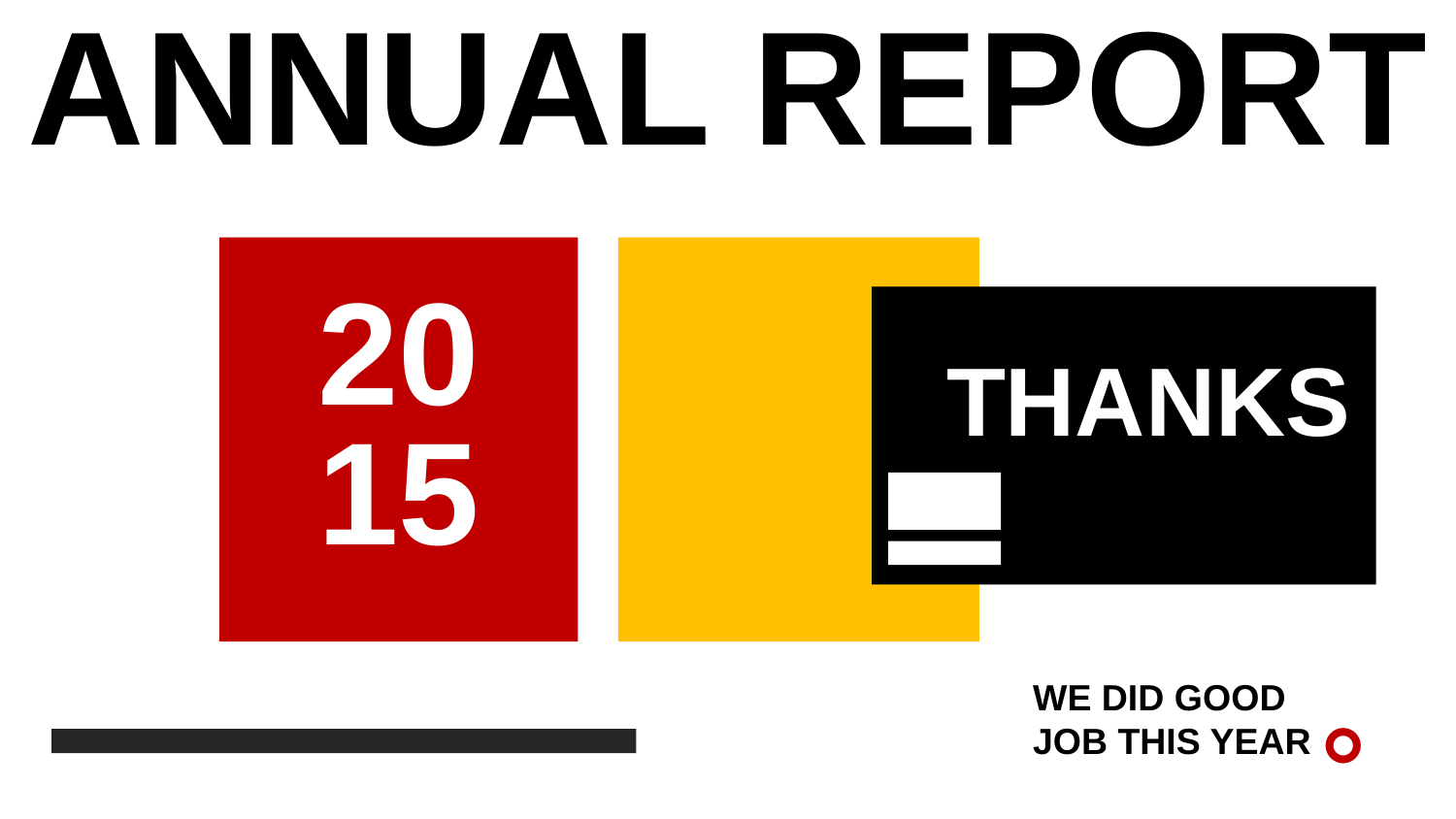

ANNUAL REPORT

20
15

THANKS

。
WE DID GOOD
JOB THIS YEAR